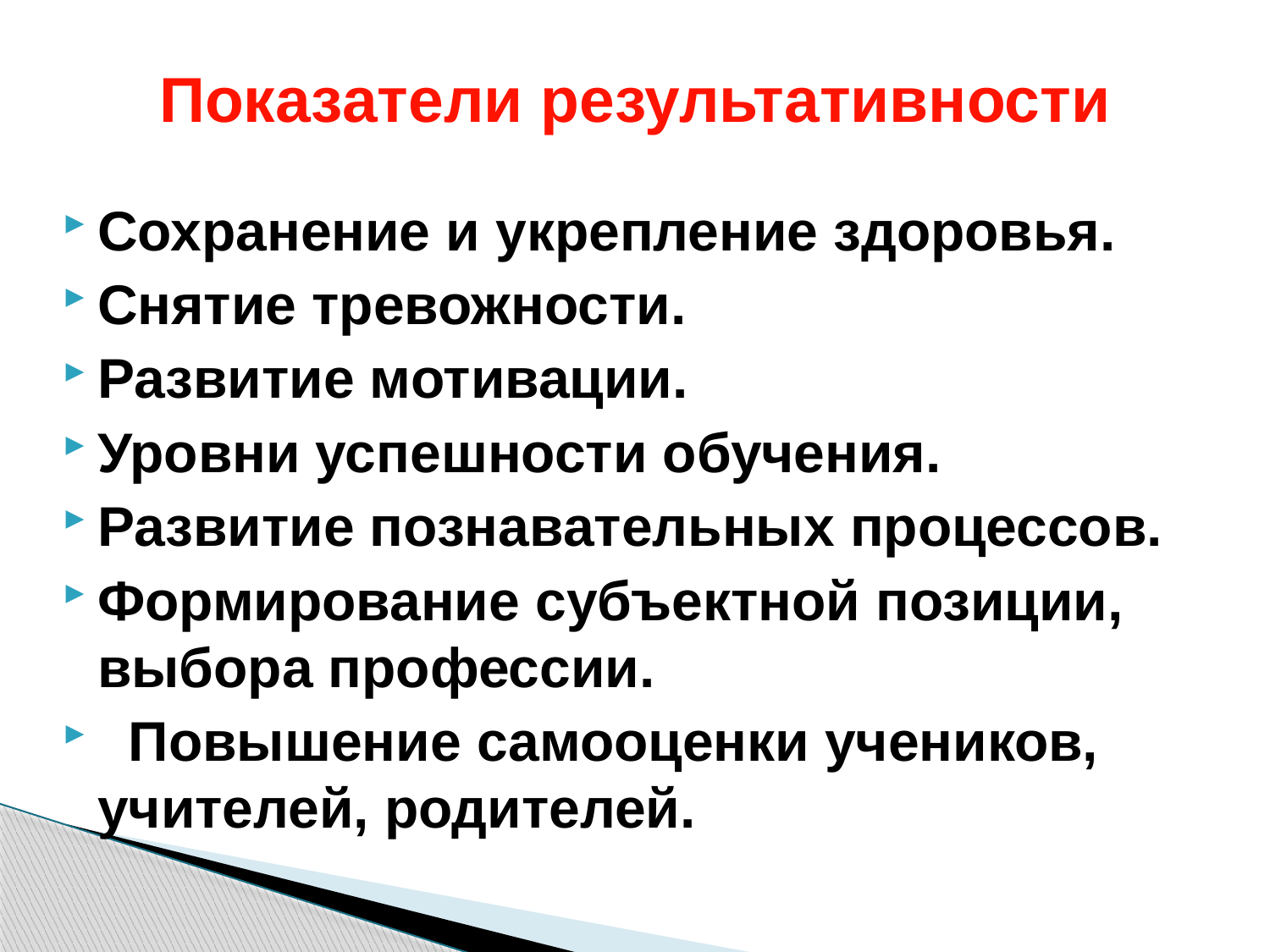

# Показатели результативности
Сохранение и укрепление здоровья.
Снятие тревожности.
Развитие мотивации.
Уровни успешности обучения.
Развитие познавательных процессов.
Формирование субъектной позиции, выбора профессии.
  Повышение самооценки учеников, учителей, родителей.